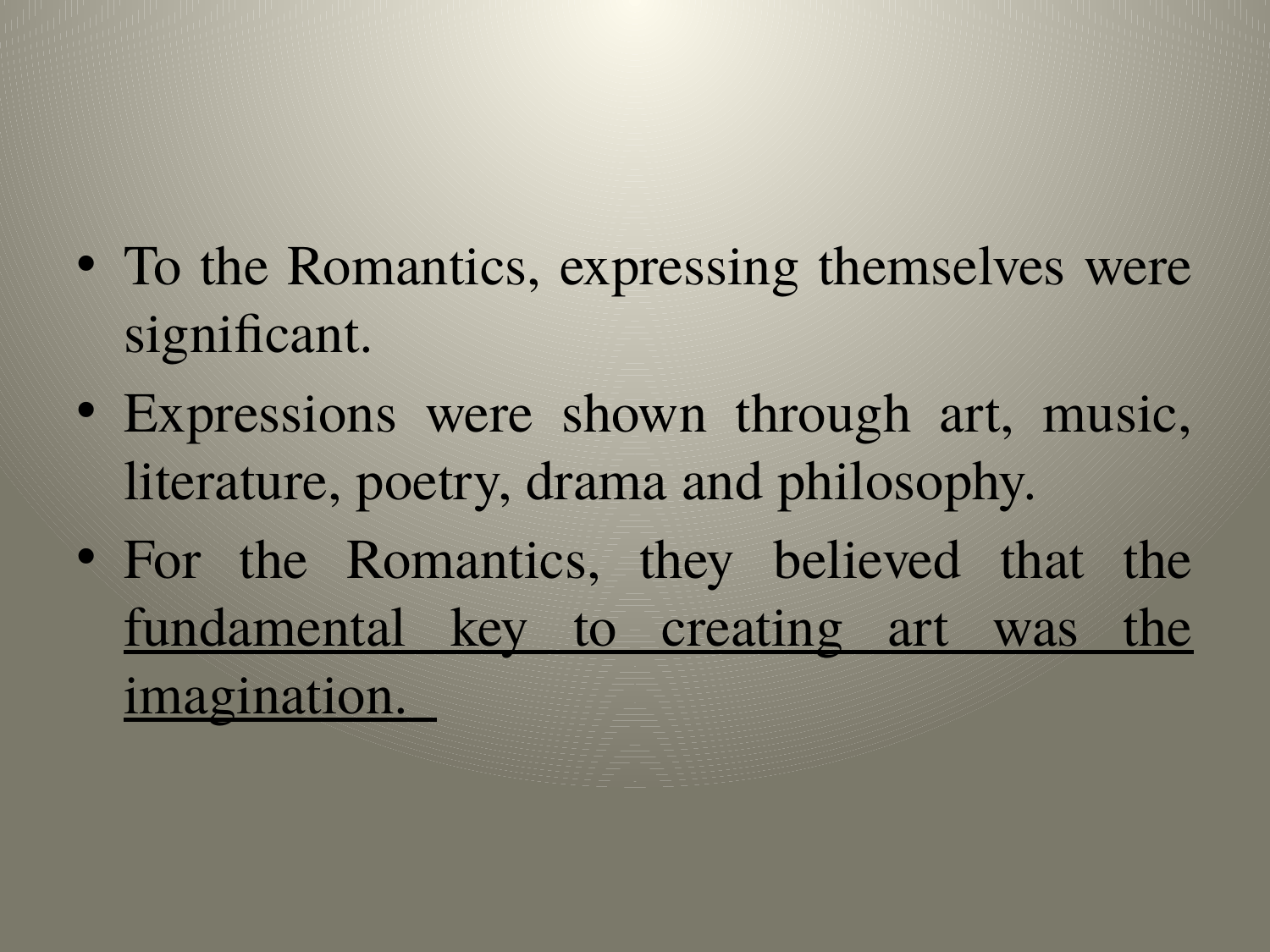

To the Romantics, expressing themselves were significant.
Expressions were shown through art, music, literature, poetry, drama and philosophy.
For the Romantics, they believed that the fundamental key to creating art was the imagination.